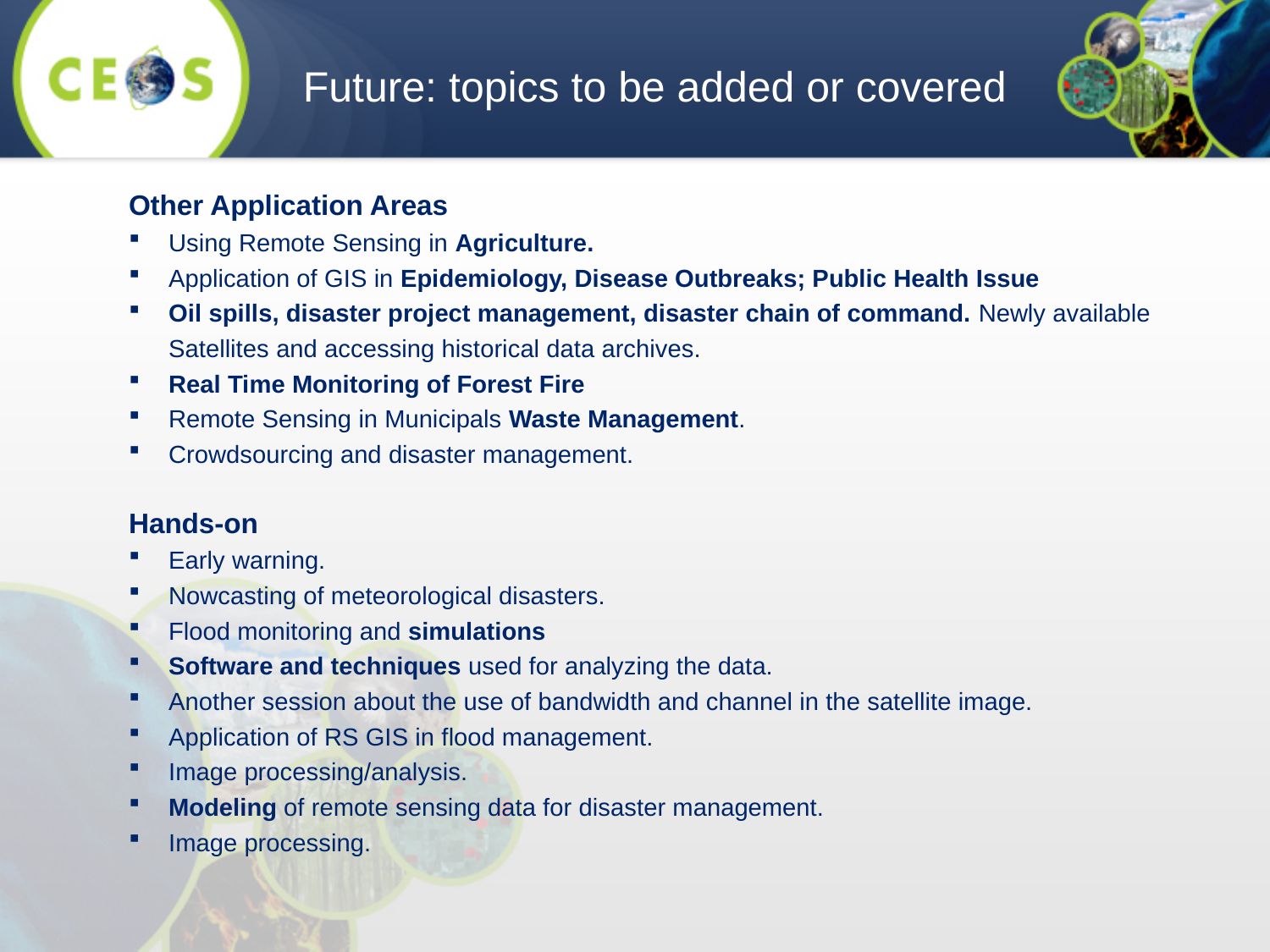

Future: topics to be added or covered
Other Application Areas
Using Remote Sensing in Agriculture.
Application of GIS in Epidemiology, Disease Outbreaks; Public Health Issue
Oil spills, disaster project management, disaster chain of command. Newly available Satellites and accessing historical data archives.
Real Time Monitoring of Forest Fire
Remote Sensing in Municipals Waste Management.
Crowdsourcing and disaster management.

Hands-on
Early warning.
Nowcasting of meteorological disasters.
Flood monitoring and simulations
Software and techniques used for analyzing the data.
Another session about the use of bandwidth and channel in the satellite image.
Application of RS GIS in flood management.
Image processing/analysis.
Modeling of remote sensing data for disaster management.
Image processing.